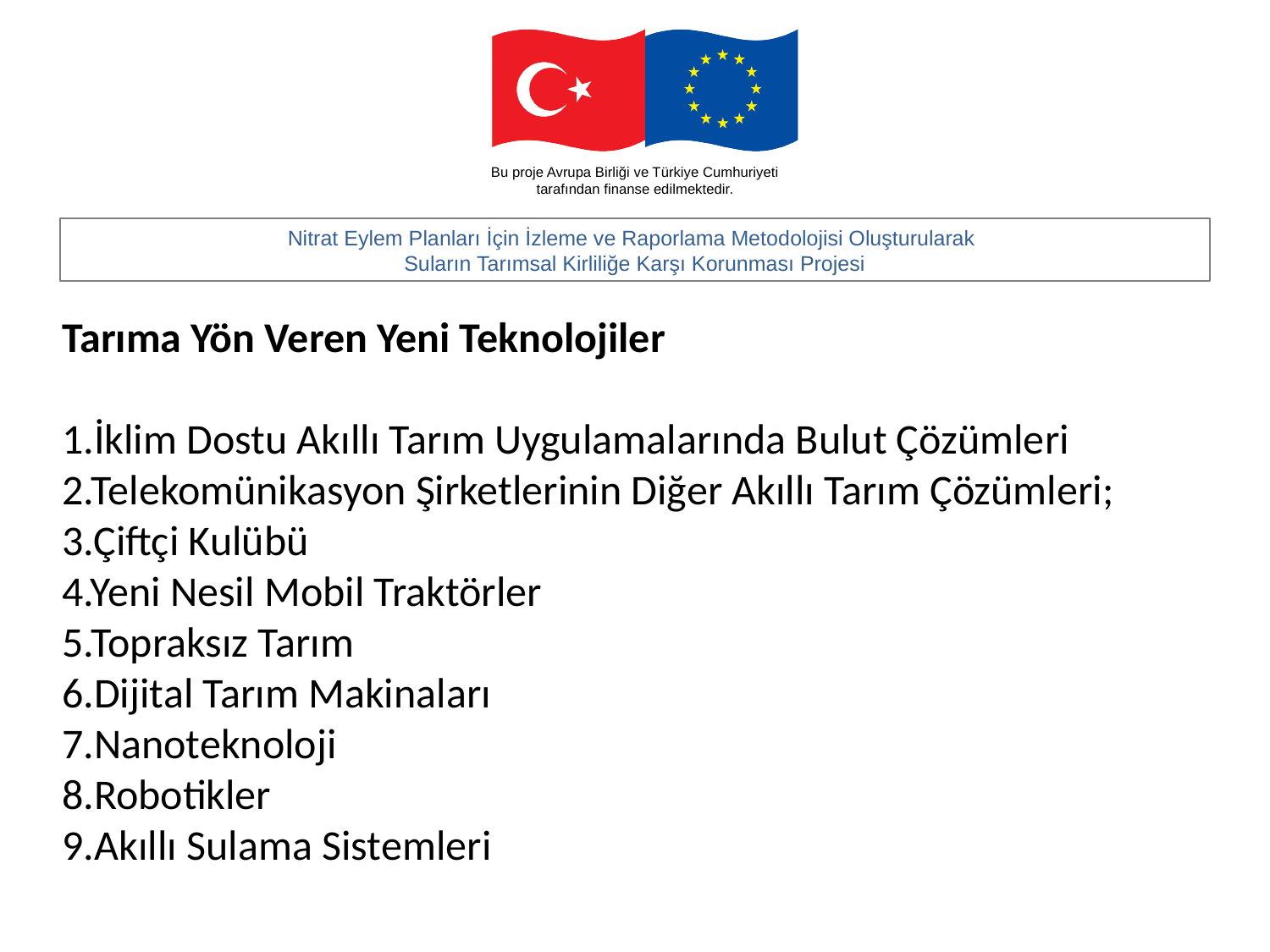

Tarıma Yön Veren Yeni Teknolojiler

1.İklim Dostu Akıllı Tarım Uygulamalarında Bulut Çözümleri
2.Telekomünikasyon Şirketlerinin Diğer Akıllı Tarım Çözümleri;
3.Çiftçi Kulübü
4.Yeni Nesil Mobil Traktörler
5.Topraksız Tarım
6.Dijital Tarım Makinaları
7.Nanoteknoloji
8.Robotikler
9.Akıllı Sulama Sistemleri